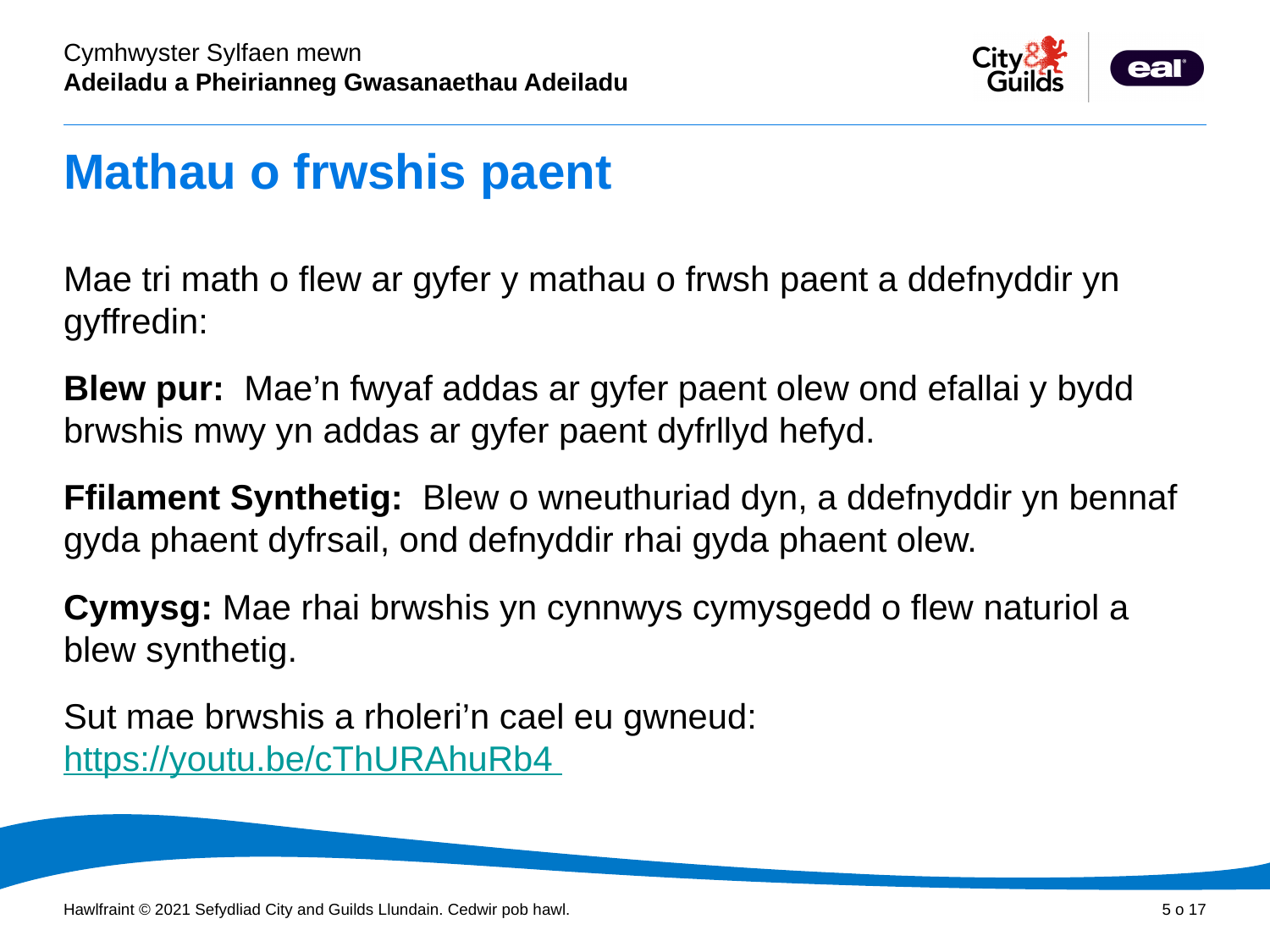

# Mathau o frwshis paent
Mae tri math o flew ar gyfer y mathau o frwsh paent a ddefnyddir yn gyffredin:
Blew pur:  Mae’n fwyaf addas ar gyfer paent olew ond efallai y bydd brwshis mwy yn addas ar gyfer paent dyfrllyd hefyd.
Ffilament Synthetig:  Blew o wneuthuriad dyn, a ddefnyddir yn bennaf gyda phaent dyfrsail, ond defnyddir rhai gyda phaent olew.
Cymysg: Mae rhai brwshis yn cynnwys cymysgedd o flew naturiol a blew synthetig.
Sut mae brwshis a rholeri’n cael eu gwneud: https://youtu.be/cThURAhuRb4